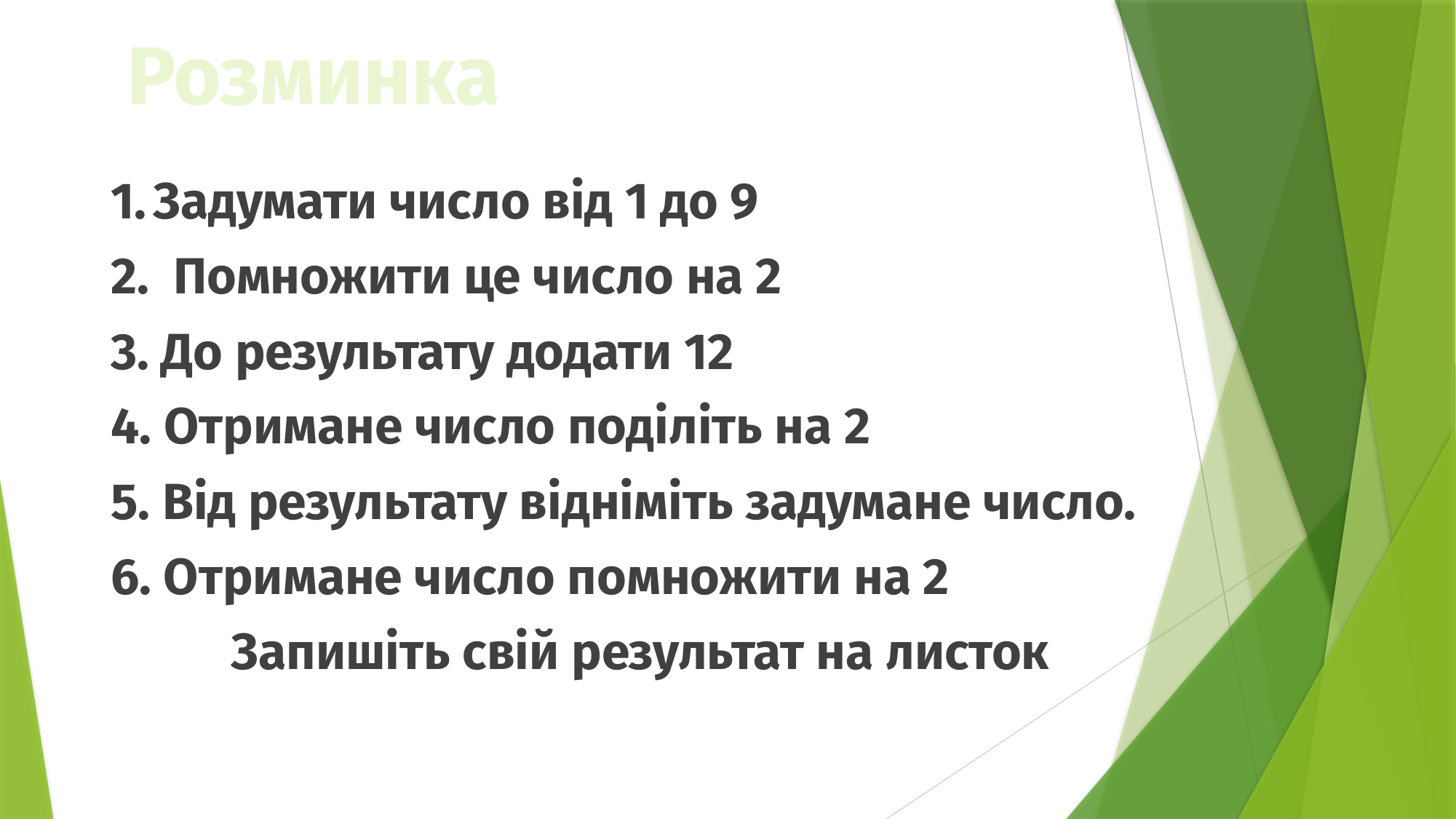

Розминка
1. Задумати число від 1 до 9
2.  Помножити це число на 2
3. До результату додати 12
4. Отримане число поділіть на 2
5. Від результату відніміть задумане число.
6. Отримане число помножити на 2
          Запишіть свій результат на листок